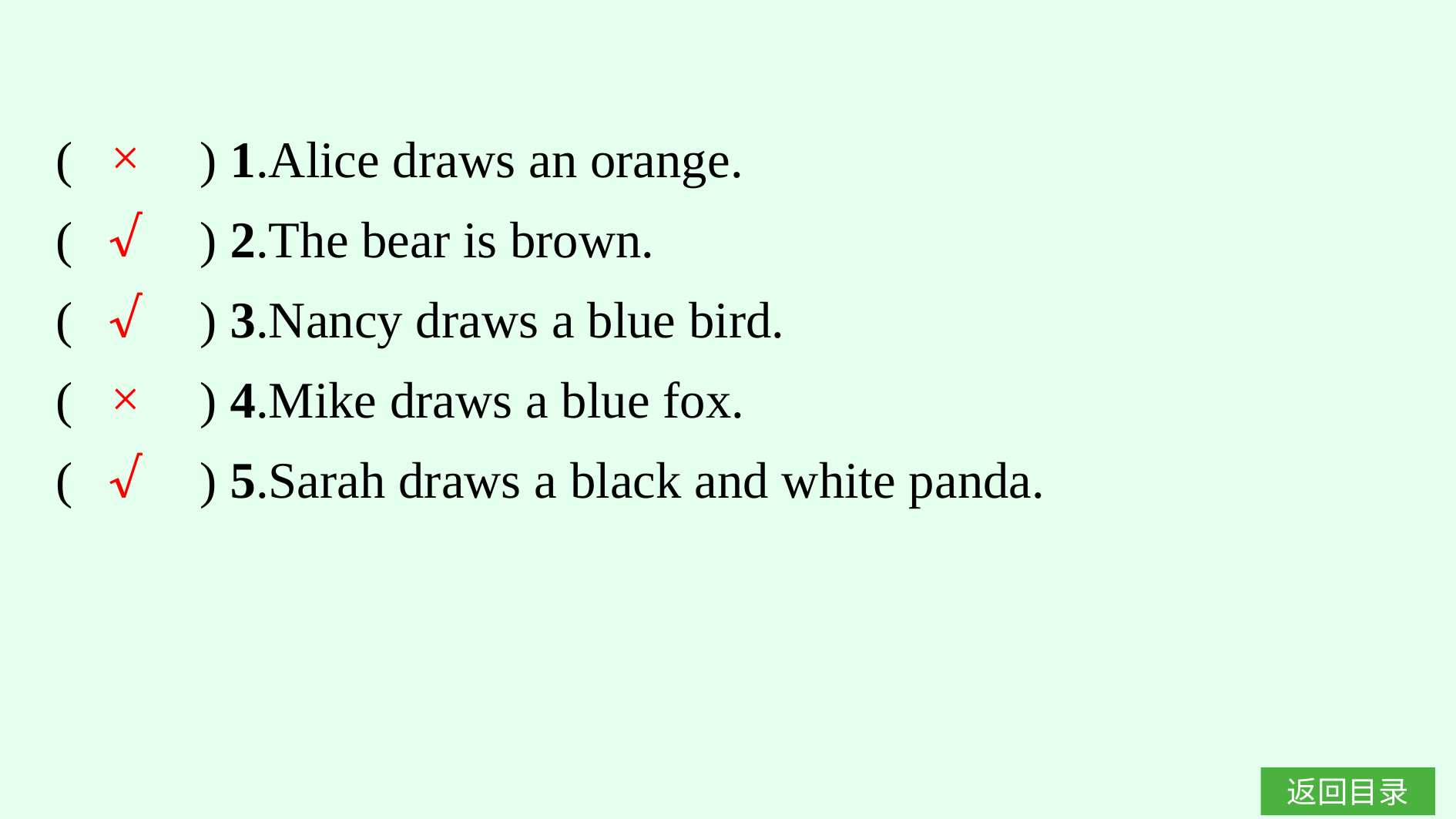

(　　) 1.Alice draws an orange.
(　　) 2.The bear is brown.
(　　) 3.Nancy draws a blue bird.
(　　) 4.Mike draws a blue fox.
(　　) 5.Sarah draws a black and white panda.
×
√
√
×
√